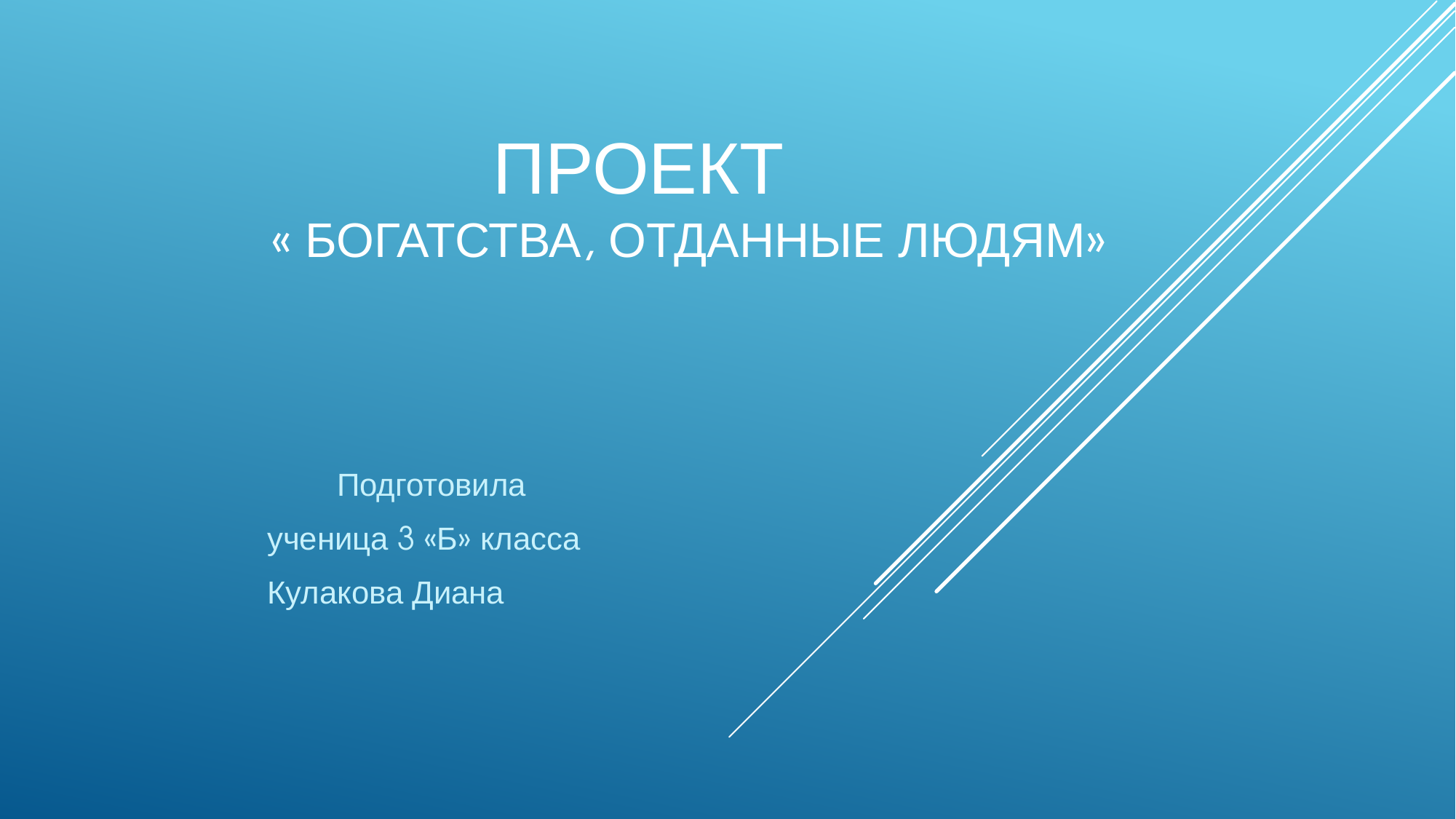

# проект « Богатства, отданные людям»
                            Подготовила
                    ученица 3 «Б» класса
                    Кулакова Диана